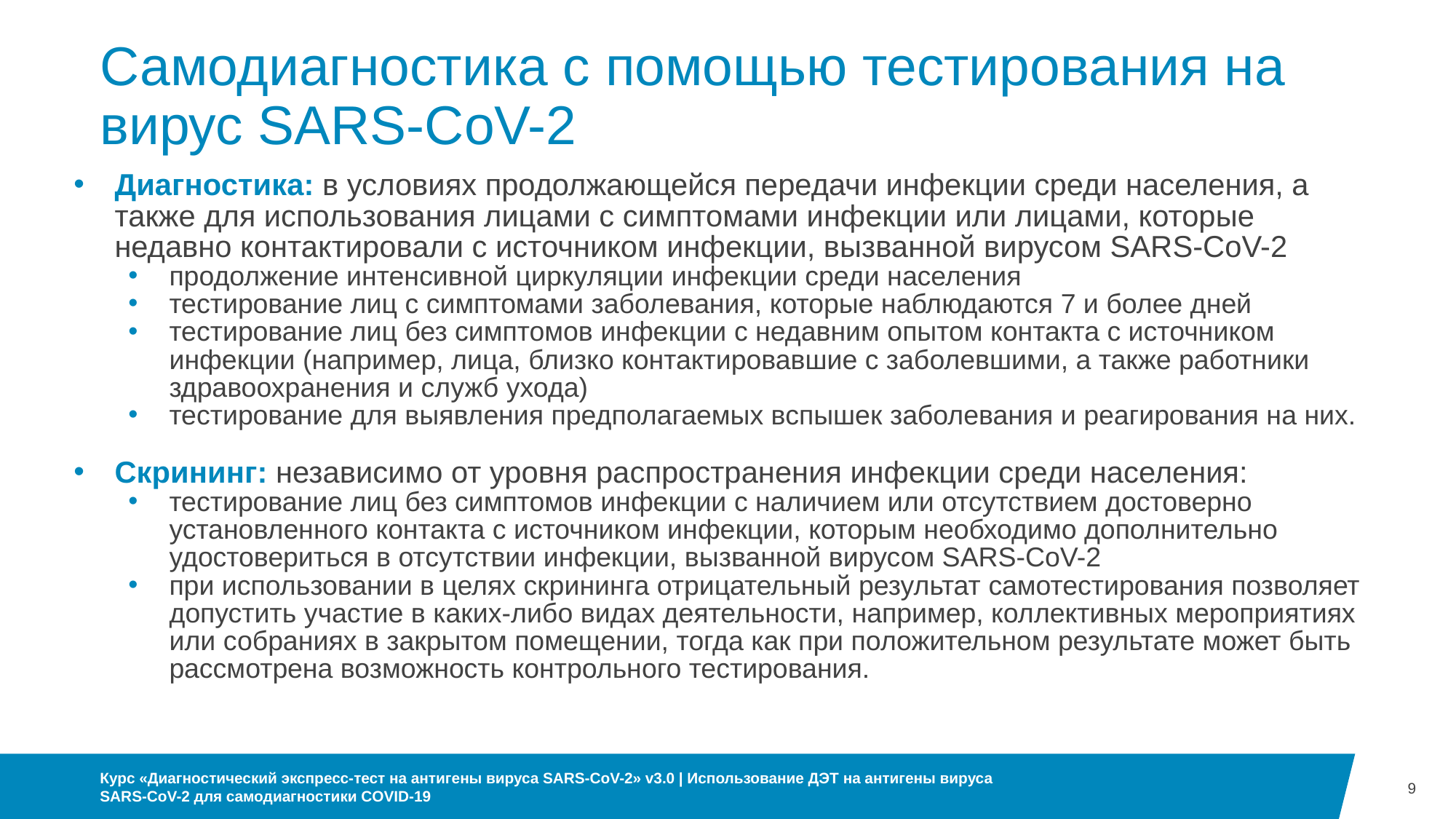

# Самодиагностика с помощью тестирования на вирус SARS-CoV-2
Диагностика: в условиях продолжающейся передачи инфекции среди населения, а также для использования лицами с симптомами инфекции или лицами, которые недавно контактировали с источником инфекции, вызванной вирусом SARS-CoV-2
продолжение интенсивной циркуляции инфекции среди населения
тестирование лиц с симптомами заболевания, которые наблюдаются 7 и более дней
тестирование лиц без симптомов инфекции с недавним опытом контакта с источником инфекции (например, лица, близко контактировавшие с заболевшими, а также работники здравоохранения и служб ухода)
тестирование для выявления предполагаемых вспышек заболевания и реагирования на них.

Скрининг: независимо от уровня распространения инфекции среди населения:
тестирование лиц без симптомов инфекции с наличием или отсутствием достоверно установленного контакта с источником инфекции, которым необходимо дополнительно удостовериться в отсутствии инфекции, вызванной вирусом SARS-CoV-2
при использовании в целях скрининга отрицательный результат самотестирования позволяет допустить участие в каких-либо видах деятельности, например, коллективных мероприятиях или собраниях в закрытом помещении, тогда как при положительном результате может быть рассмотрена возможность контрольного тестирования.
9
Курс «Диагностический экспресс-тест на антигены вируса SARS-CoV-2» v3.0 | Использование ДЭТ на антигены вируса SARS-CoV-2 для самодиагностики COVID-19